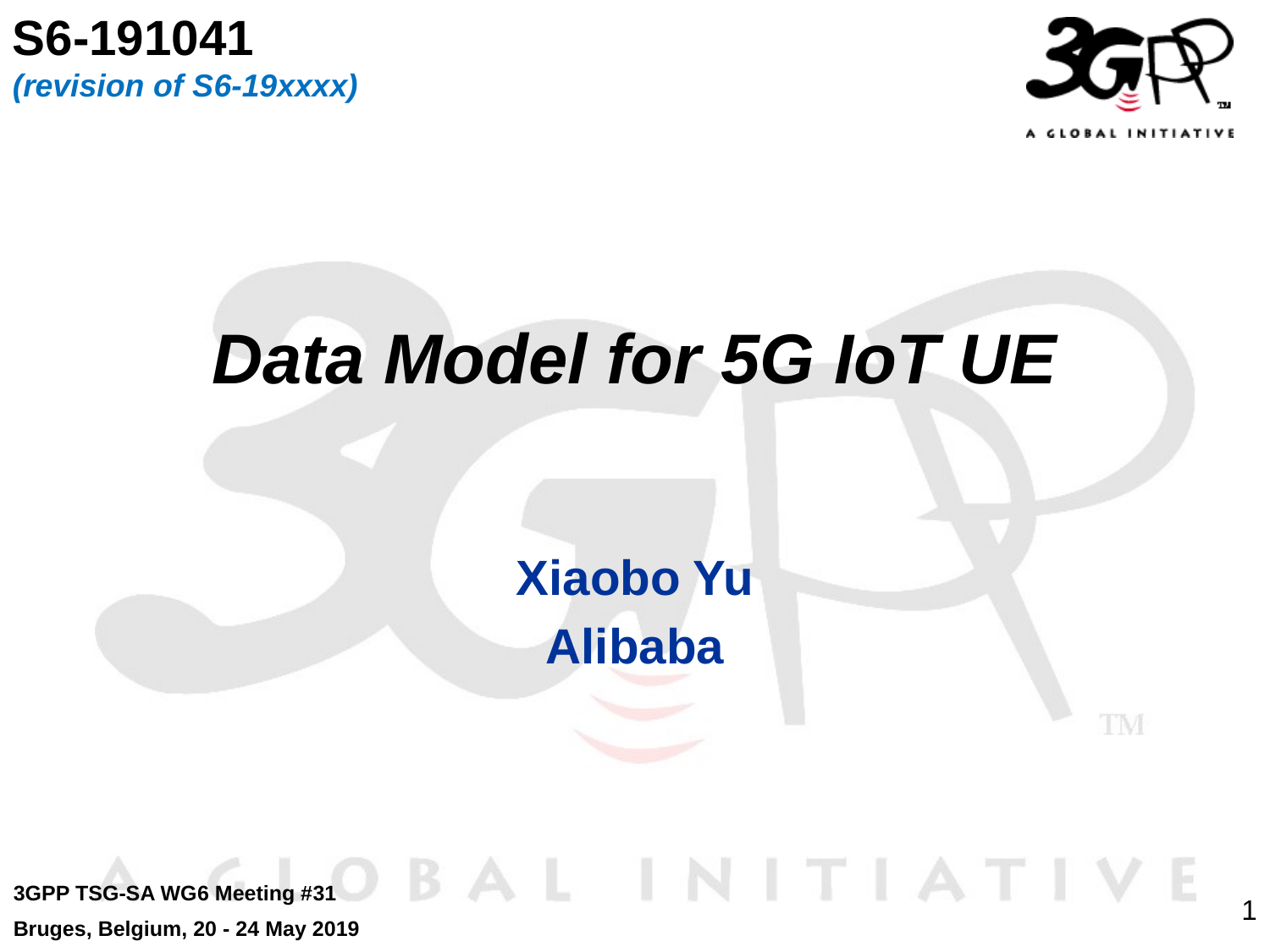

S6-191041
(revision of S6-19xxxx)
# Data Model for 5G IoT UE
Xiaobo Yu
Alibaba
3GPP TSG-SA WG6 Meeting #31
Bruges, Belgium, 20 - 24 May 2019
1